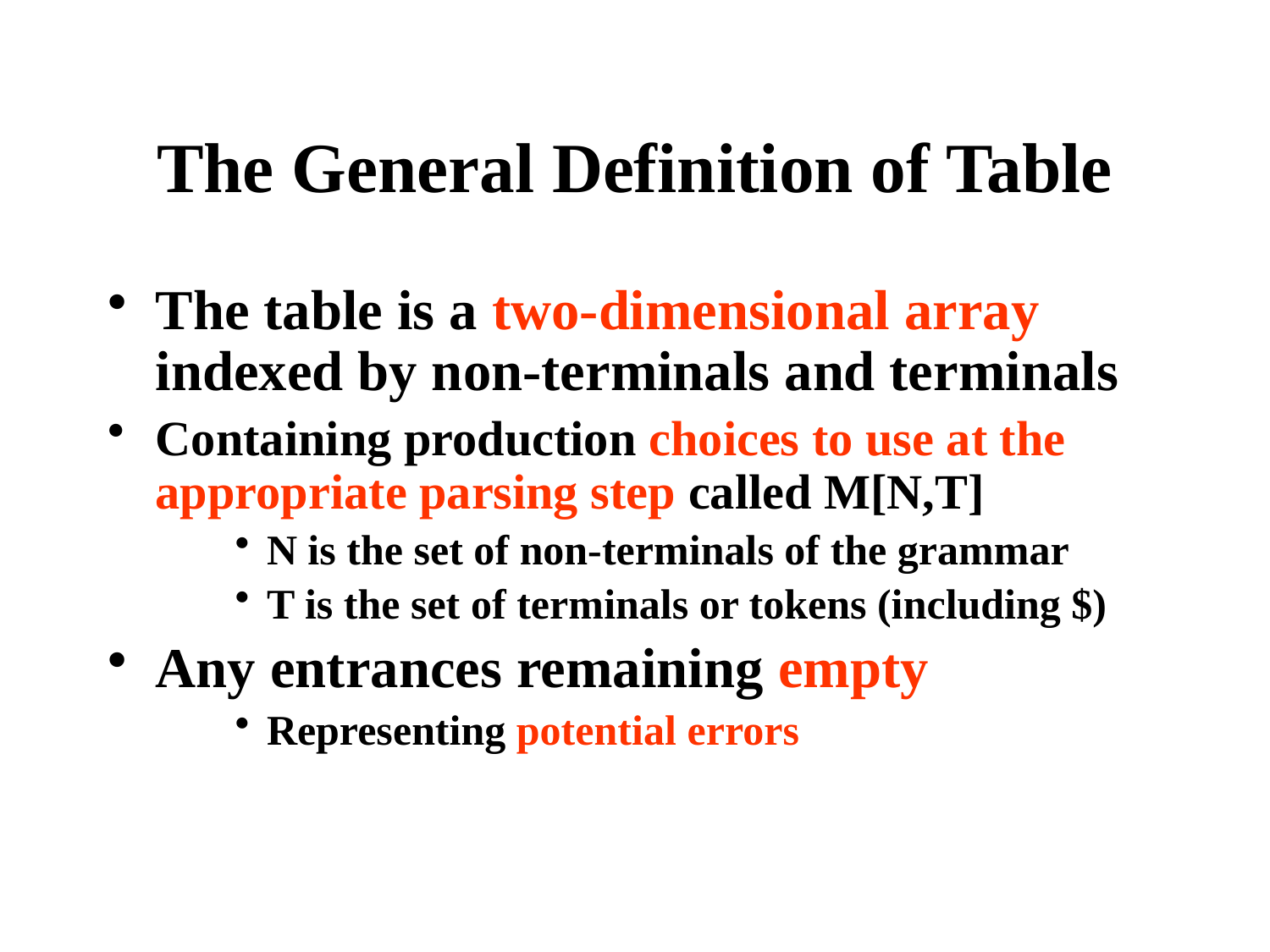

# The General Definition of Table
The table is a two-dimensional array indexed by non-terminals and terminals
Containing production choices to use at the appropriate parsing step called M[N,T]
N is the set of non-terminals of the grammar
T is the set of terminals or tokens (including $)
Any entrances remaining empty
Representing potential errors